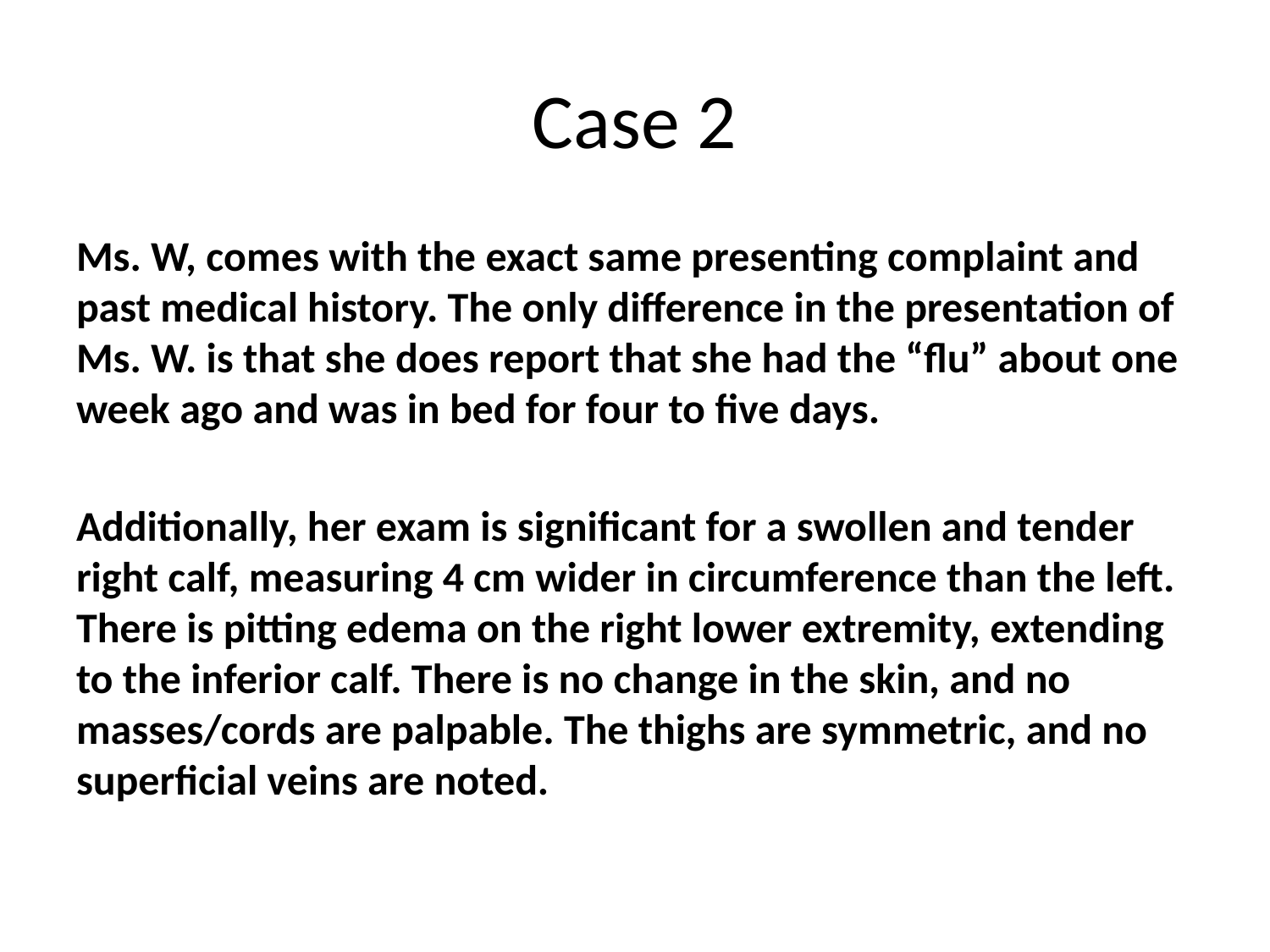

# Case 2
Ms. W, comes with the exact same presenting complaint and past medical history. The only difference in the presentation of Ms. W. is that she does report that she had the “flu” about one week ago and was in bed for four to five days.

Additionally, her exam is significant for a swollen and tender right calf, measuring 4 cm wider in circumference than the left. There is pitting edema on the right lower extremity, extending to the inferior calf. There is no change in the skin, and no masses/cords are palpable. The thighs are symmetric, and no superficial veins are noted.